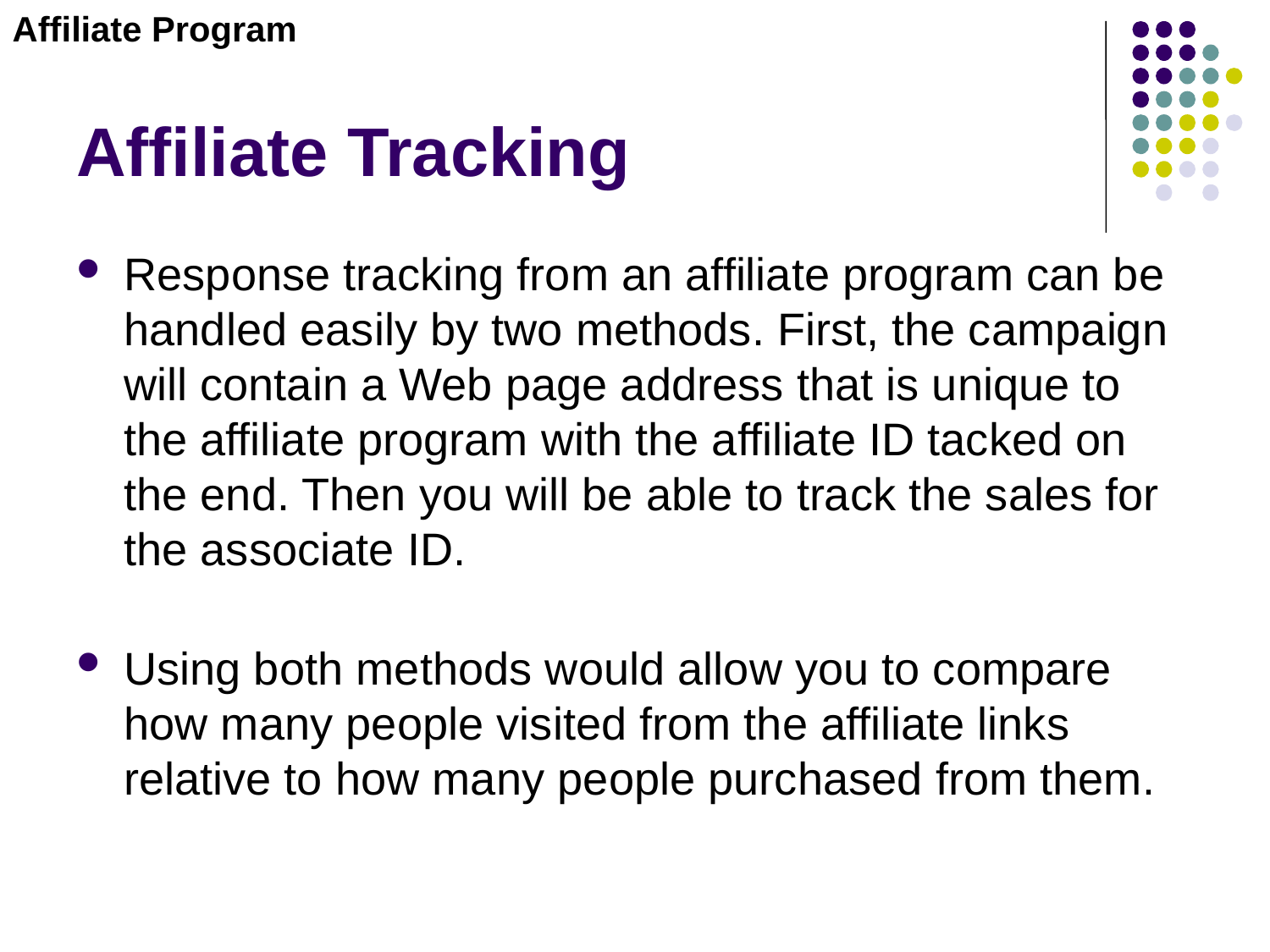

Affiliate Program
# Affiliate Tracking
Response tracking from an affiliate program can be handled easily by two methods. First, the campaign will contain a Web page address that is unique to the affiliate program with the affiliate ID tacked on the end. Then you will be able to track the sales for the associate ID.
Using both methods would allow you to compare how many people visited from the affiliate links relative to how many people purchased from them.